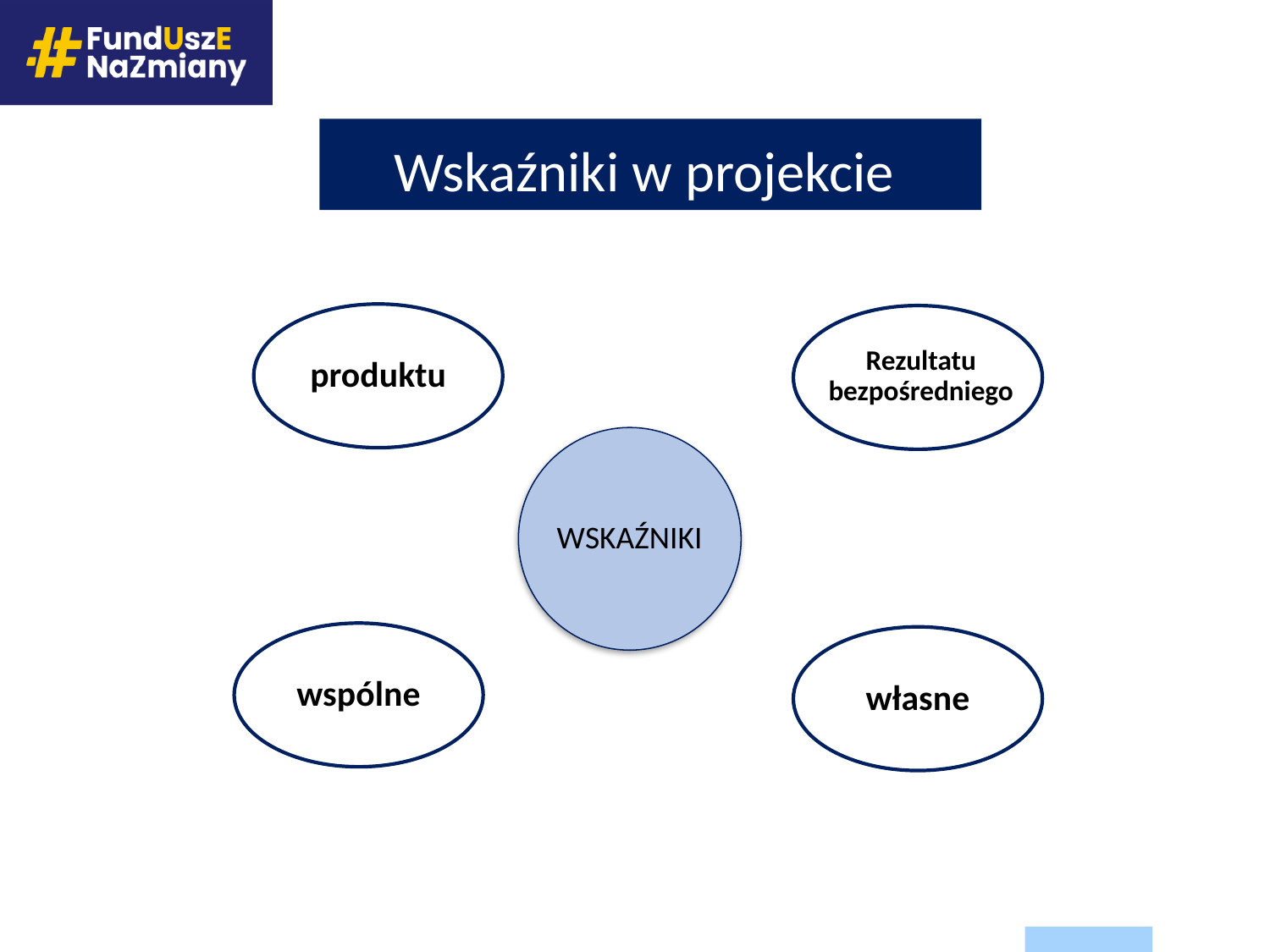

# Wskaźniki w projekcie
WSKAŹNIKI
produktu

Rezultatu bezpośredniego

wspólne

własne